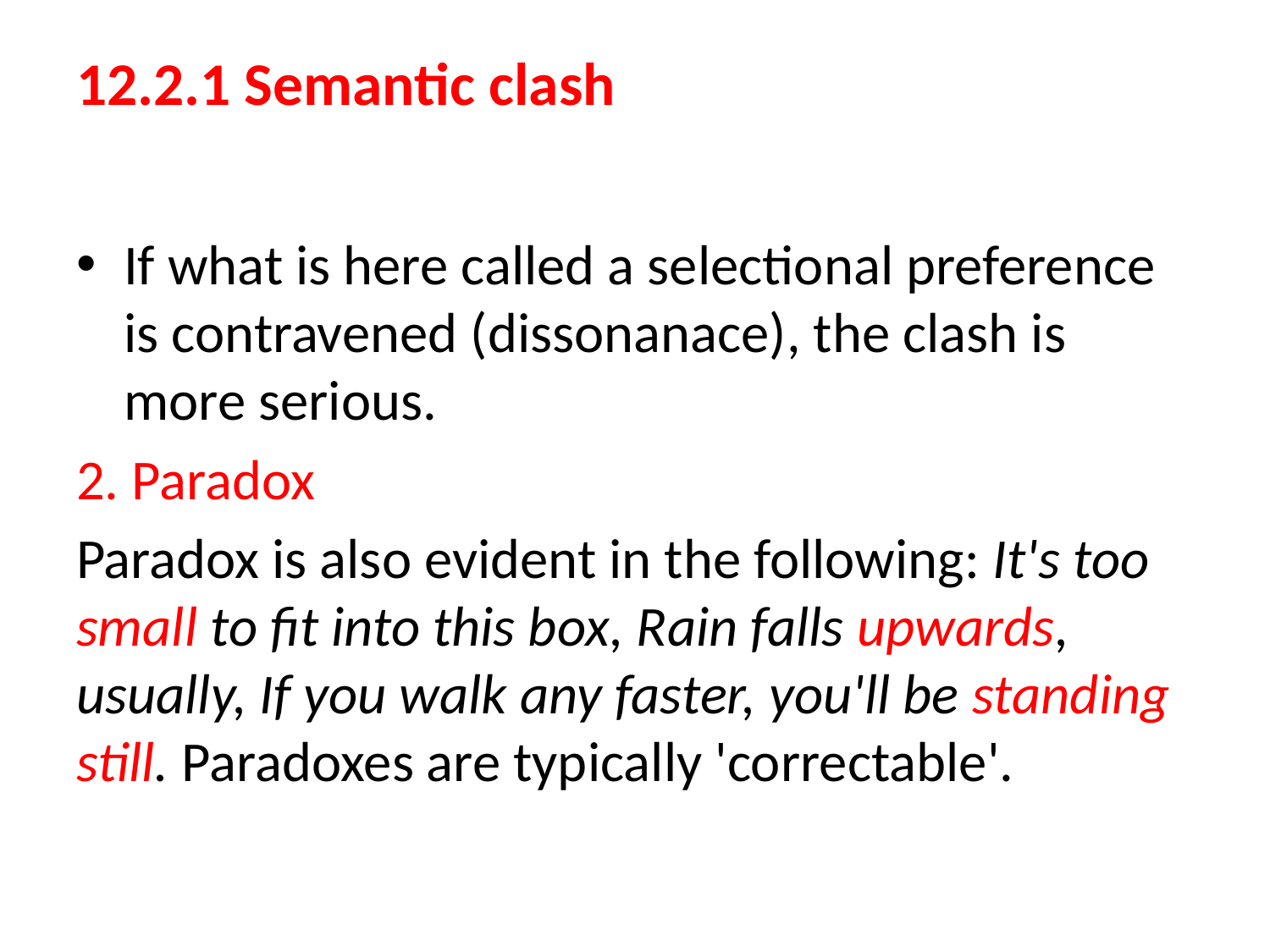

# 12.2.1 Semantic clash
If what is here called a selectional preference is contravened (dissonanace), the clash is more serious.
2. Paradox
Paradox is also evident in the following: It's too small to fit into this box, Rain falls upwards, usually, If you walk any faster, you'll be standing still. Paradoxes are typically 'correctable'.